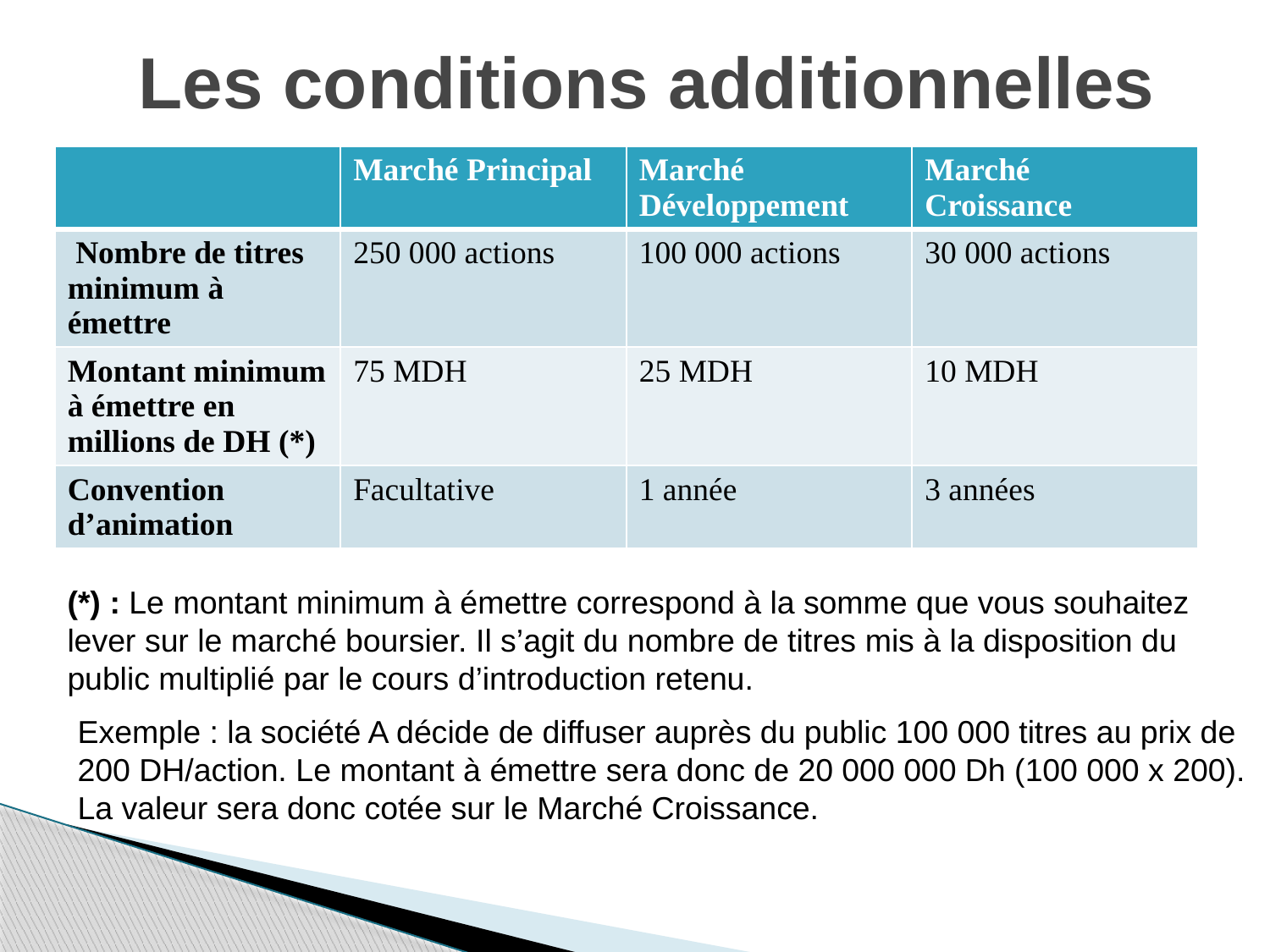

# Les conditions additionnelles
|  | Marché Principal | Marché Développement | Marché Croissance |
| --- | --- | --- | --- |
| Nombre de titres minimum à émettre | 250 000 actions | 100 000 actions | 30 000 actions |
| Montant minimum à émettre en millions de DH (\*) | 75 MDH | 25 MDH | 10 MDH |
| Convention d’animation | Facultative | 1 année | 3 années |
(*) : Le montant minimum à émettre correspond à la somme que vous souhaitez lever sur le marché boursier. Il s’agit du nombre de titres mis à la disposition du public multiplié par le cours d’introduction retenu.
Exemple : la société A décide de diffuser auprès du public 100 000 titres au prix de 200 DH/action. Le montant à émettre sera donc de 20 000 000 Dh (100 000 x 200). La valeur sera donc cotée sur le Marché Croissance.